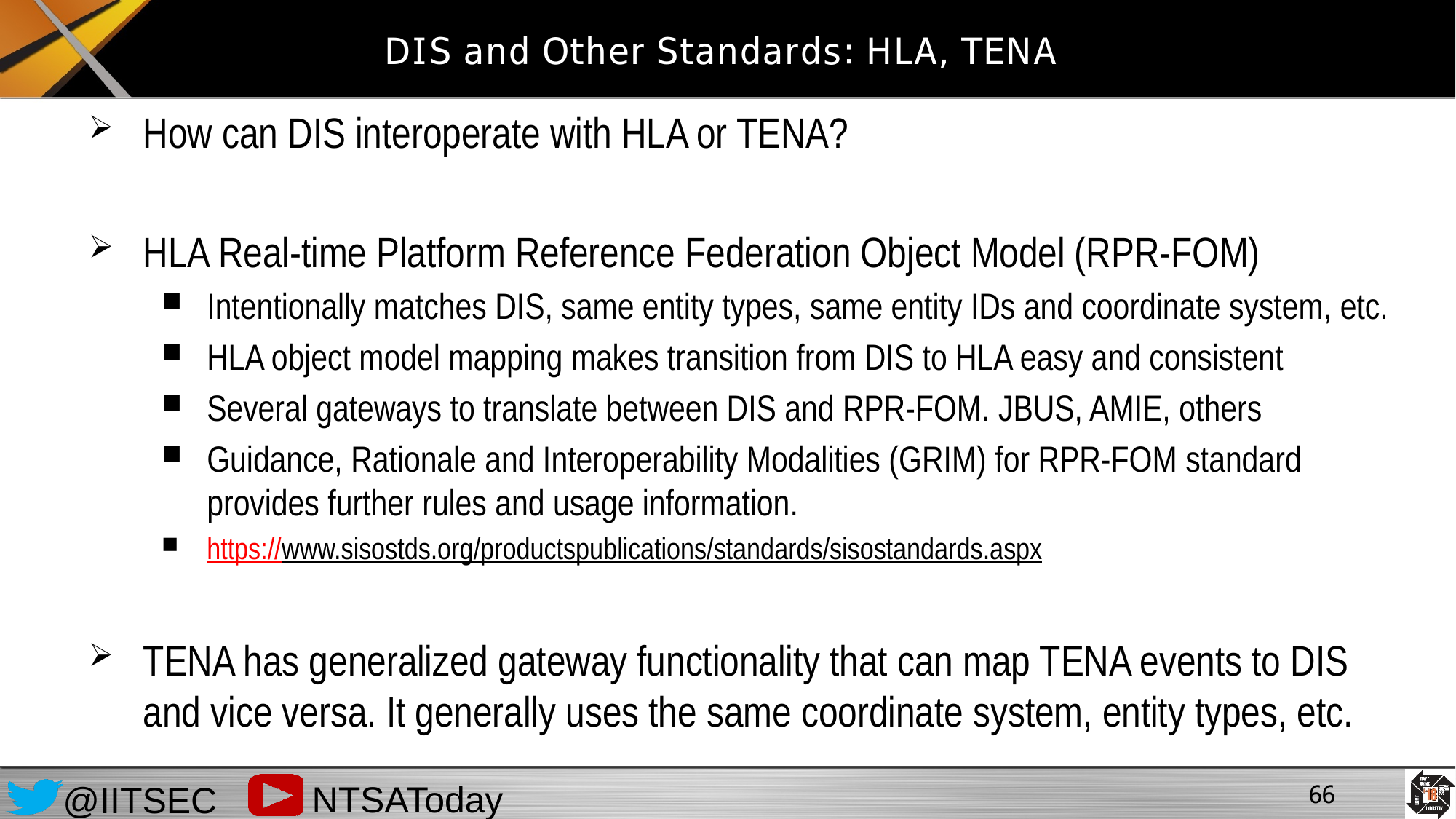

# DIS and Other Standards: HLA, TENA
How can DIS interoperate with HLA or TENA?

HLA Real-time Platform Reference Federation Object Model (RPR-FOM)
Intentionally matches DIS, same entity types, same entity IDs and coordinate system, etc.
HLA object model mapping makes transition from DIS to HLA easy and consistent
Several gateways to translate between DIS and RPR-FOM. JBUS, AMIE, others
Guidance, Rationale and Interoperability Modalities (GRIM) for RPR-FOM standard provides further rules and usage information.
https://www.sisostds.org/productspublications/standards/sisostandards.aspx

TENA has generalized gateway functionality that can map TENA events to DIS and vice versa. It generally uses the same coordinate system, entity types, etc.
66